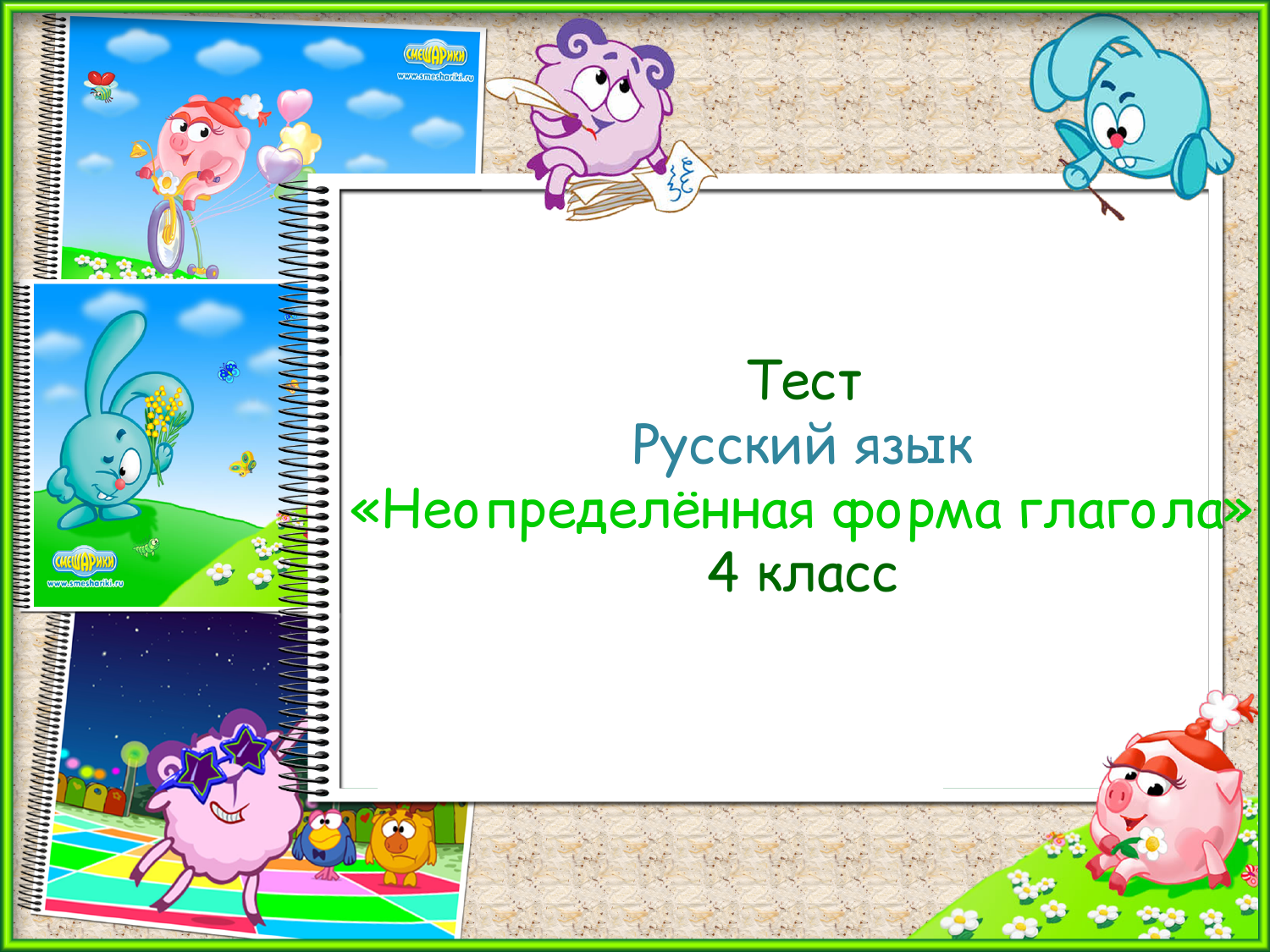

# Тест Русский язык «Неопределённая форма глагола» 4 класс